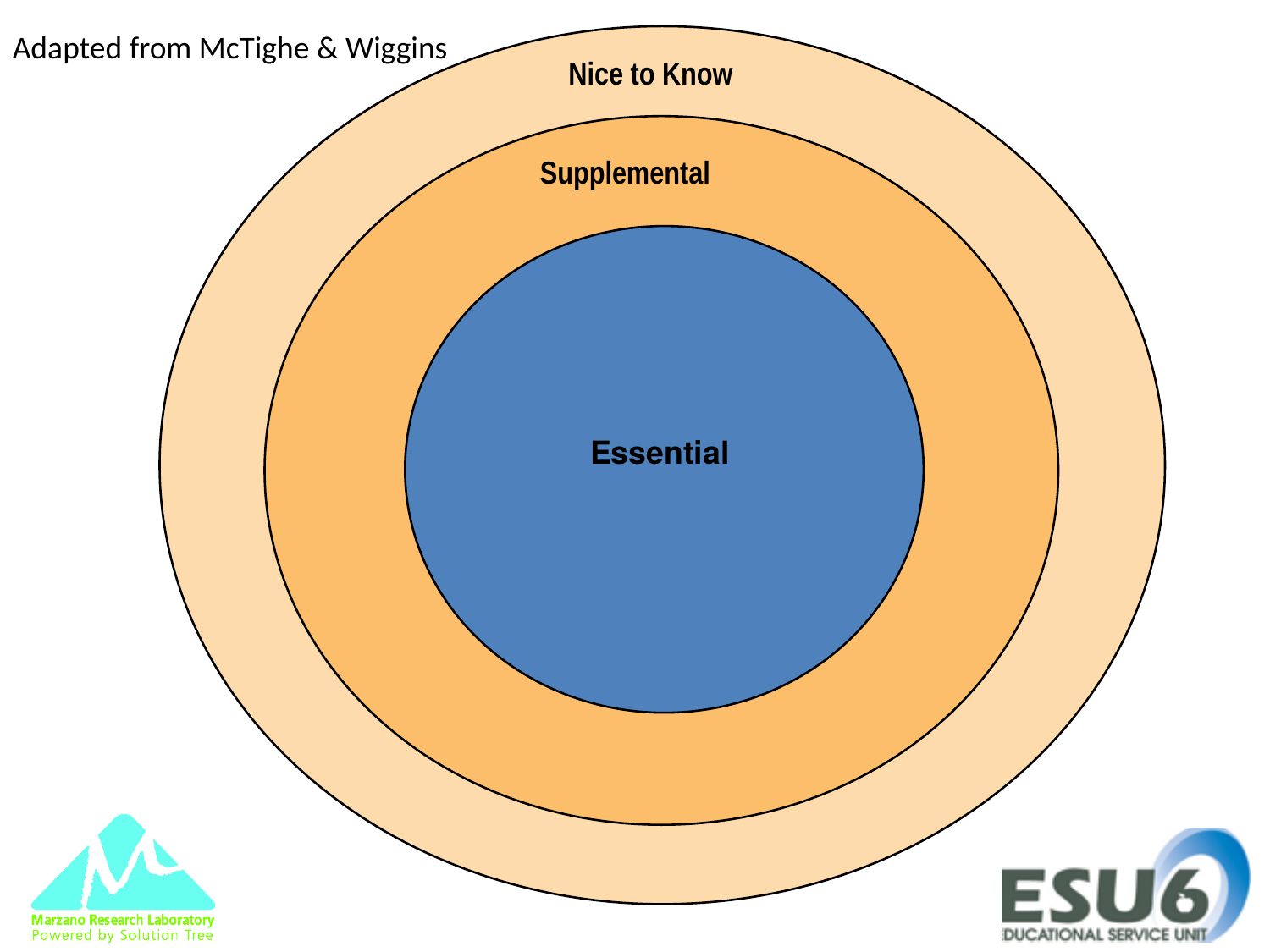

Adapted from McTighe & Wiggins

Nice to Know

 Supplemental

Essential